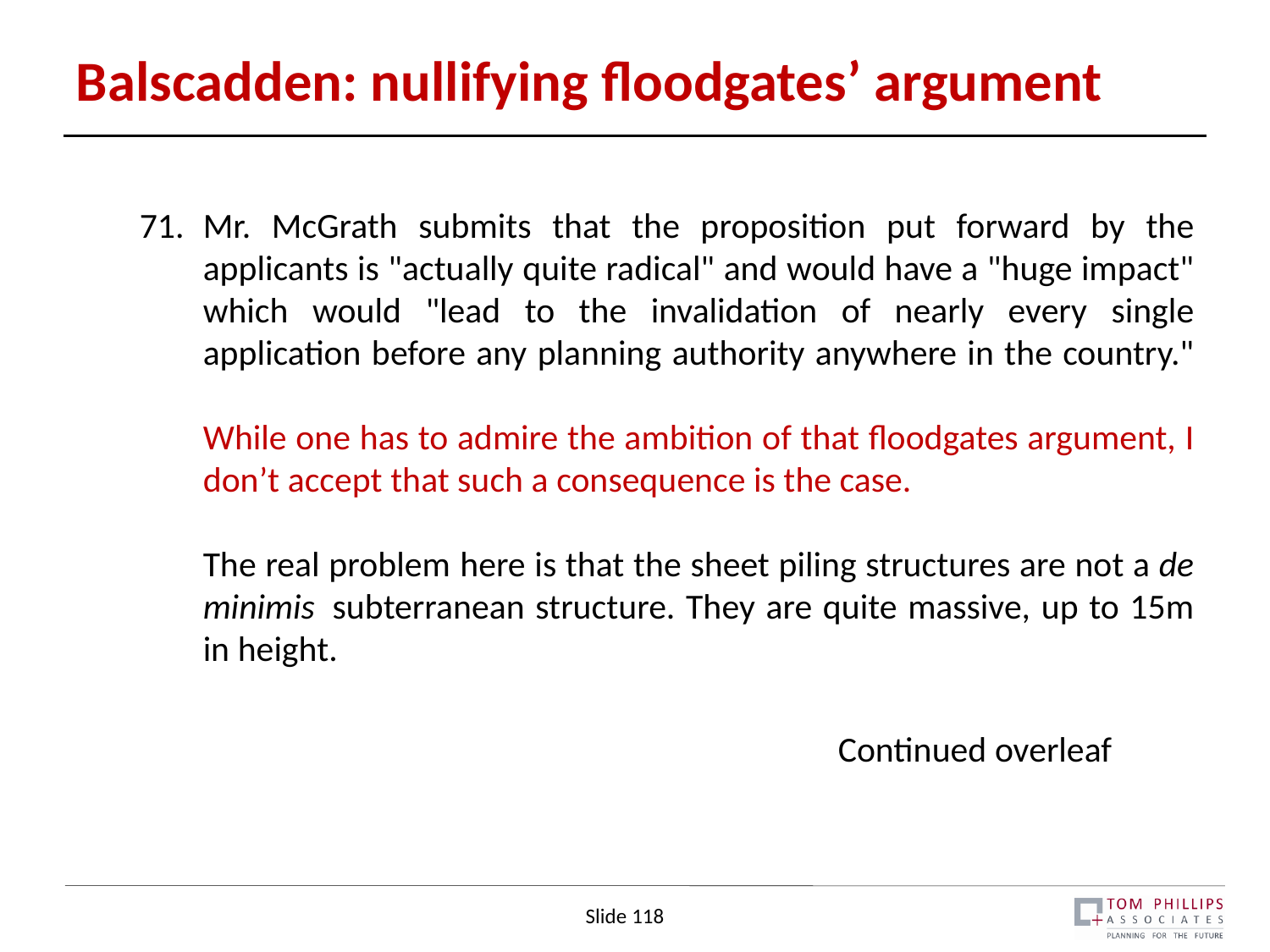

# Balscadden: nullifying floodgates’ argument
Mr. McGrath submits that the proposition put forward by the applicants is "actually quite radical" and would have a "huge impact" which would "lead to the invalidation of nearly every single application before any planning authority anywhere in the country."
	While one has to admire the ambition of that floodgates argument, I 	don’t accept that such a consequence is the case.

	The real problem 	here is that the sheet piling structures are not a de 	minimis 	subterranean structure. They are quite massive, up to 15m 	in height.

						Continued overleaf